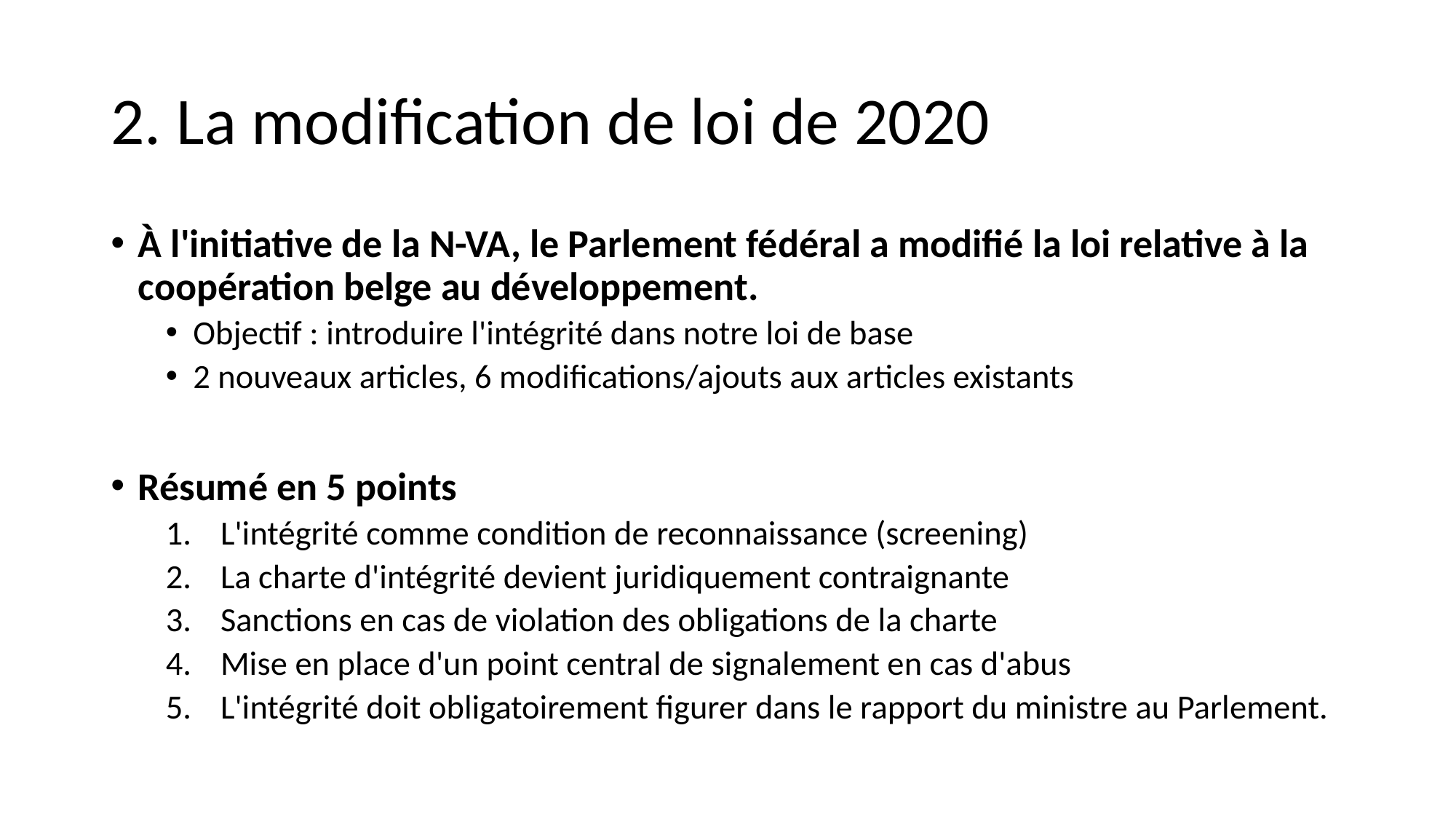

# 2. La modification de loi de 2020
À l'initiative de la N-VA, le Parlement fédéral a modifié la loi relative à la coopération belge au développement.
Objectif : introduire l'intégrité dans notre loi de base
2 nouveaux articles, 6 modifications/ajouts aux articles existants

Résumé en 5 points
L'intégrité comme condition de reconnaissance (screening)
La charte d'intégrité devient juridiquement contraignante
Sanctions en cas de violation des obligations de la charte
Mise en place d'un point central de signalement en cas d'abus
L'intégrité doit obligatoirement figurer dans le rapport du ministre au Parlement.